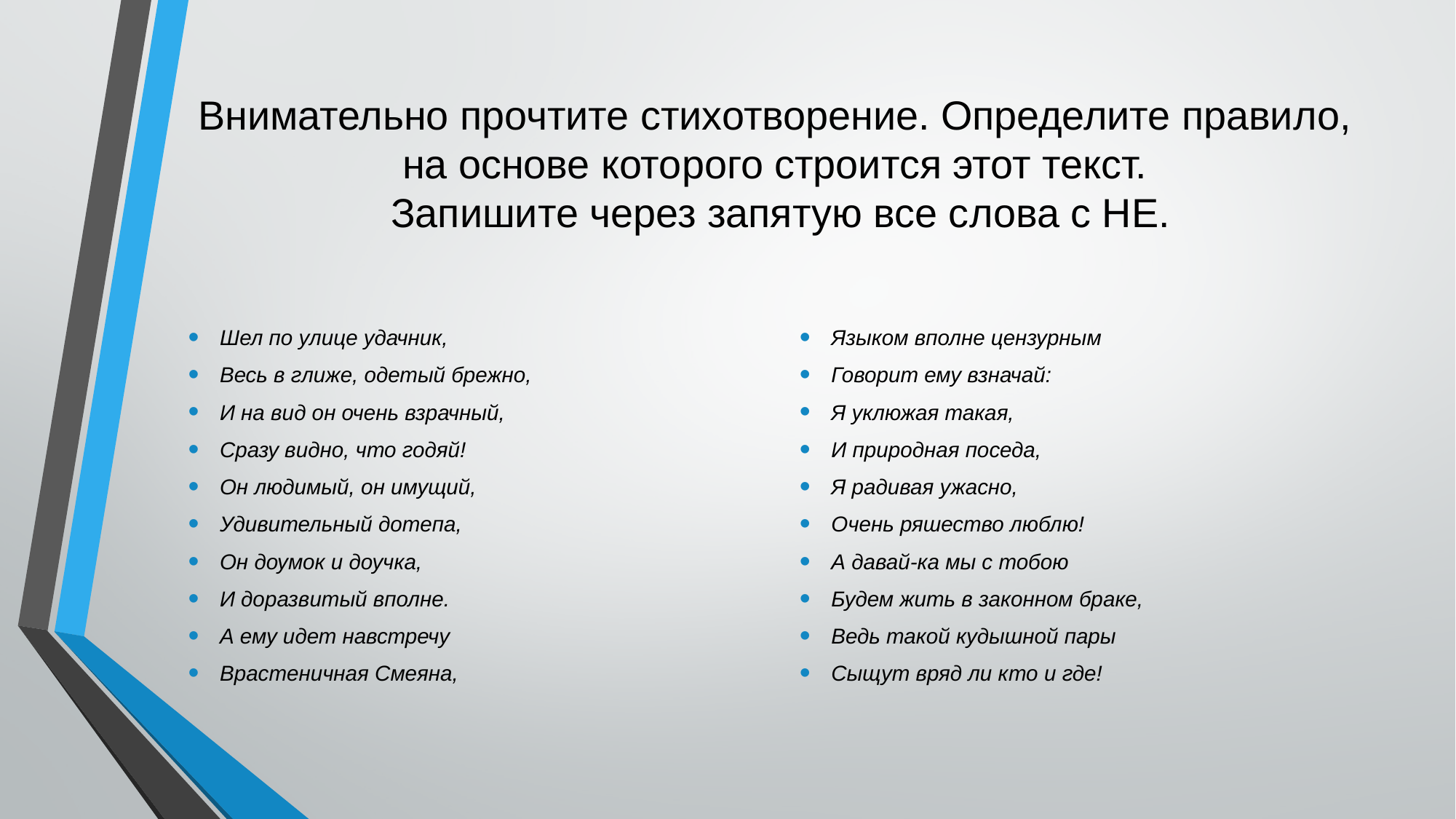

# Внимательно прочтите стихотворение. Определите правило, на основе которого строится этот текст. Запишите через запятую все слова с НЕ.
Шел по улице удачник,
Весь в глиже, одетый брежно,
И на вид он очень взрачный,
Сразу видно, что годяй!
Он людимый, он имущий,
Удивительный дотепа,
Он доумок и доучка,
И доразвитый вполне.
А ему идет навстречу
Врастеничная Смеяна,

Языком вполне цензурным
Говорит ему взначай:
Я уклюжая такая,
И природная поседа,
Я радивая ужасно,
Очень ряшество люблю!
А давай-ка мы с тобою
Будем жить в законном браке,
Ведь такой кудышной пары
Сыщут вряд ли кто и где!